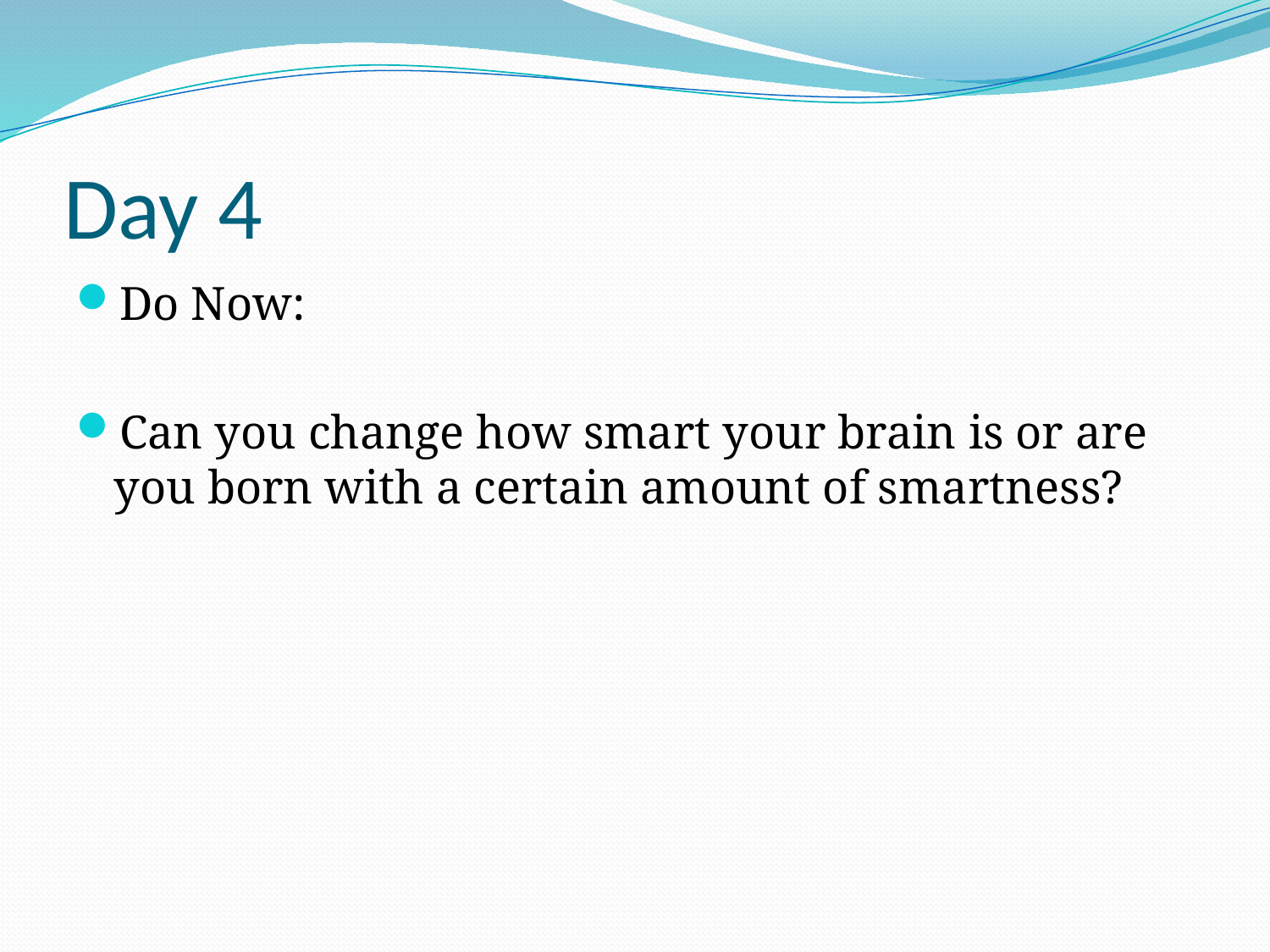

# Day 4
Do Now:

Can you change how smart your brain is or are you born with a certain amount of smartness?